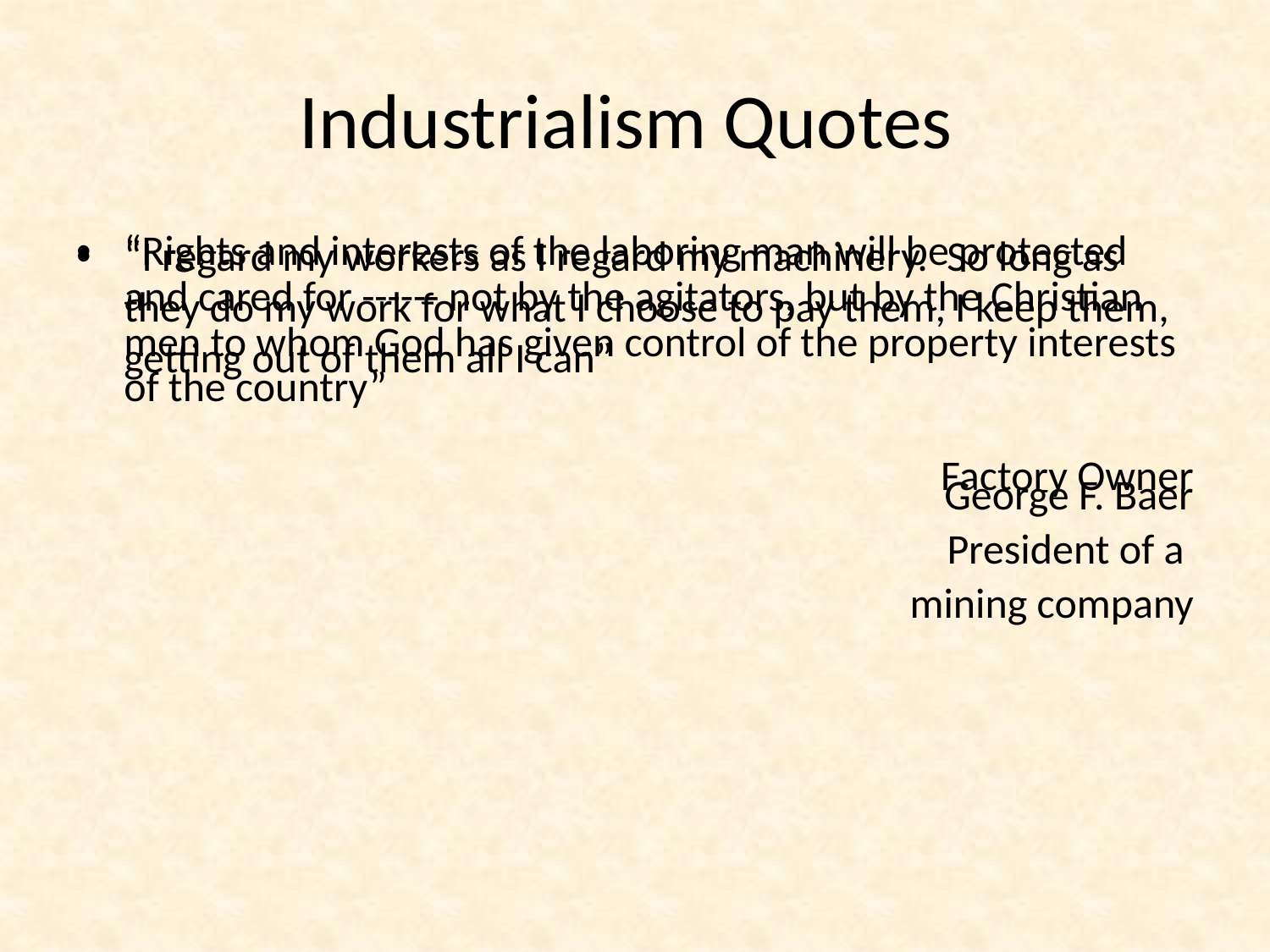

# Industrialism Quotes
“Rights and interests of the laboring man will be protected and cared for ------ not by the agitators, but by the Christian men to whom God has given control of the property interests of the country”

George F. Baer
President of a
mining company
“I regard my workers as I regard my machinery.  So long as they do my work for what I choose to pay them, I keep them, getting out of them all I can”

Factory Owner